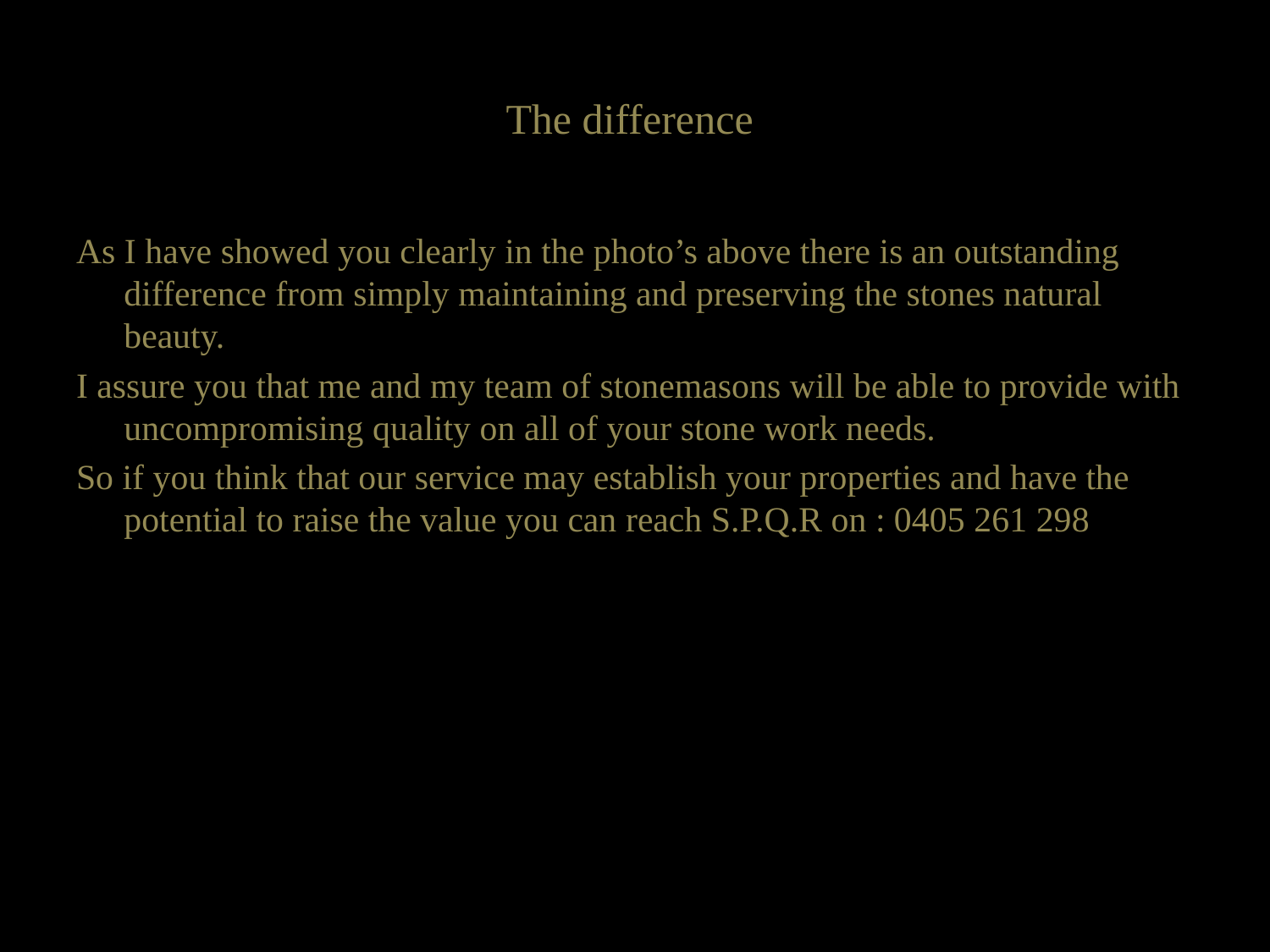

# The difference
As I have showed you clearly in the photo’s above there is an outstanding difference from simply maintaining and preserving the stones natural beauty.
I assure you that me and my team of stonemasons will be able to provide with uncompromising quality on all of your stone work needs.
So if you think that our service may establish your properties and have the potential to raise the value you can reach S.P.Q.R on : 0405 261 298